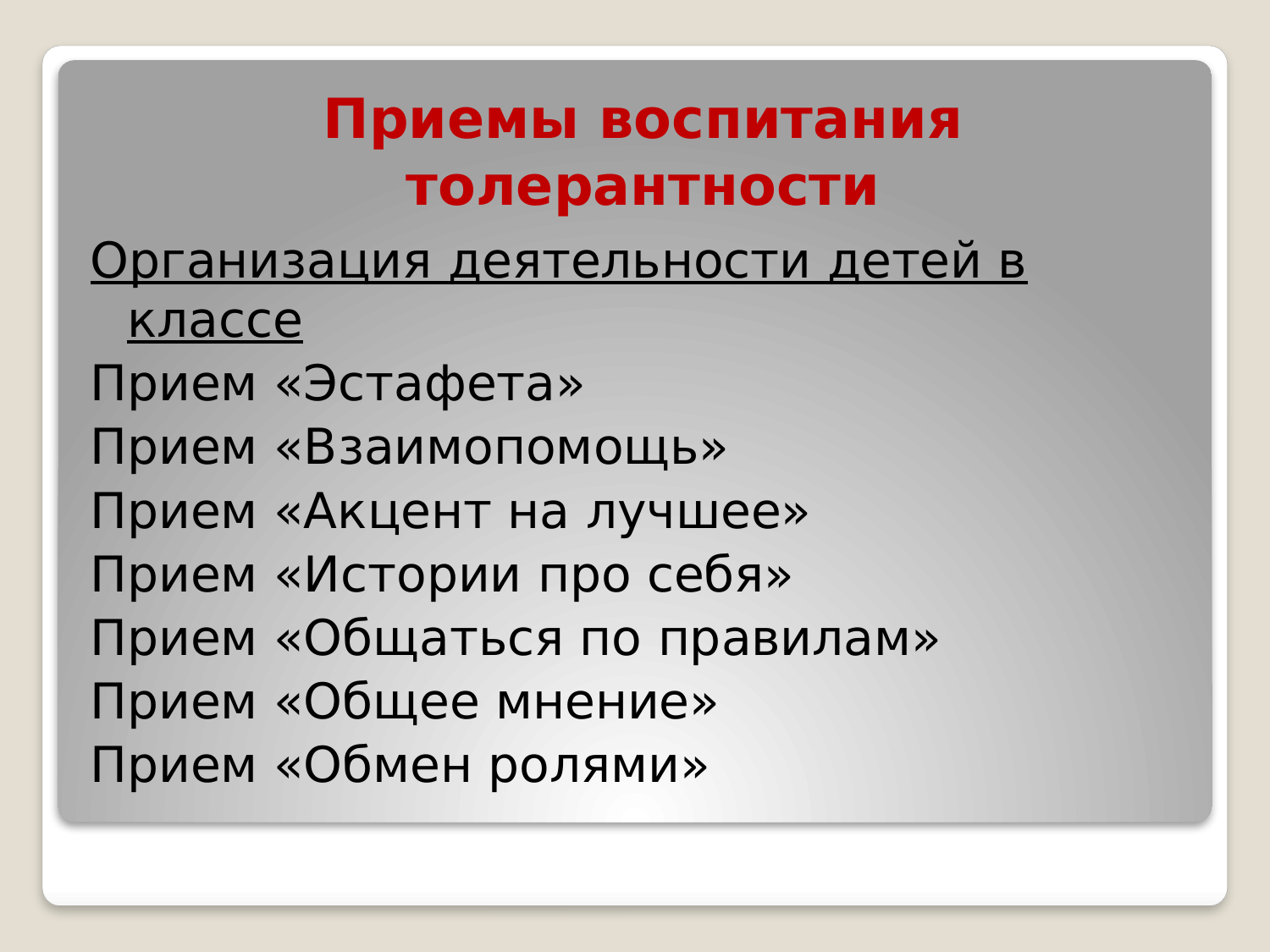

# Приемы воспитания толерантности
Организация деятельности детей в классе
Прием «Эстафета»
Прием «Взаимопомощь»
Прием «Акцент на лучшее»
Прием «Истории про себя»
Прием «Общаться по правилам»
Прием «Общее мнение»
Прием «Обмен ролями»